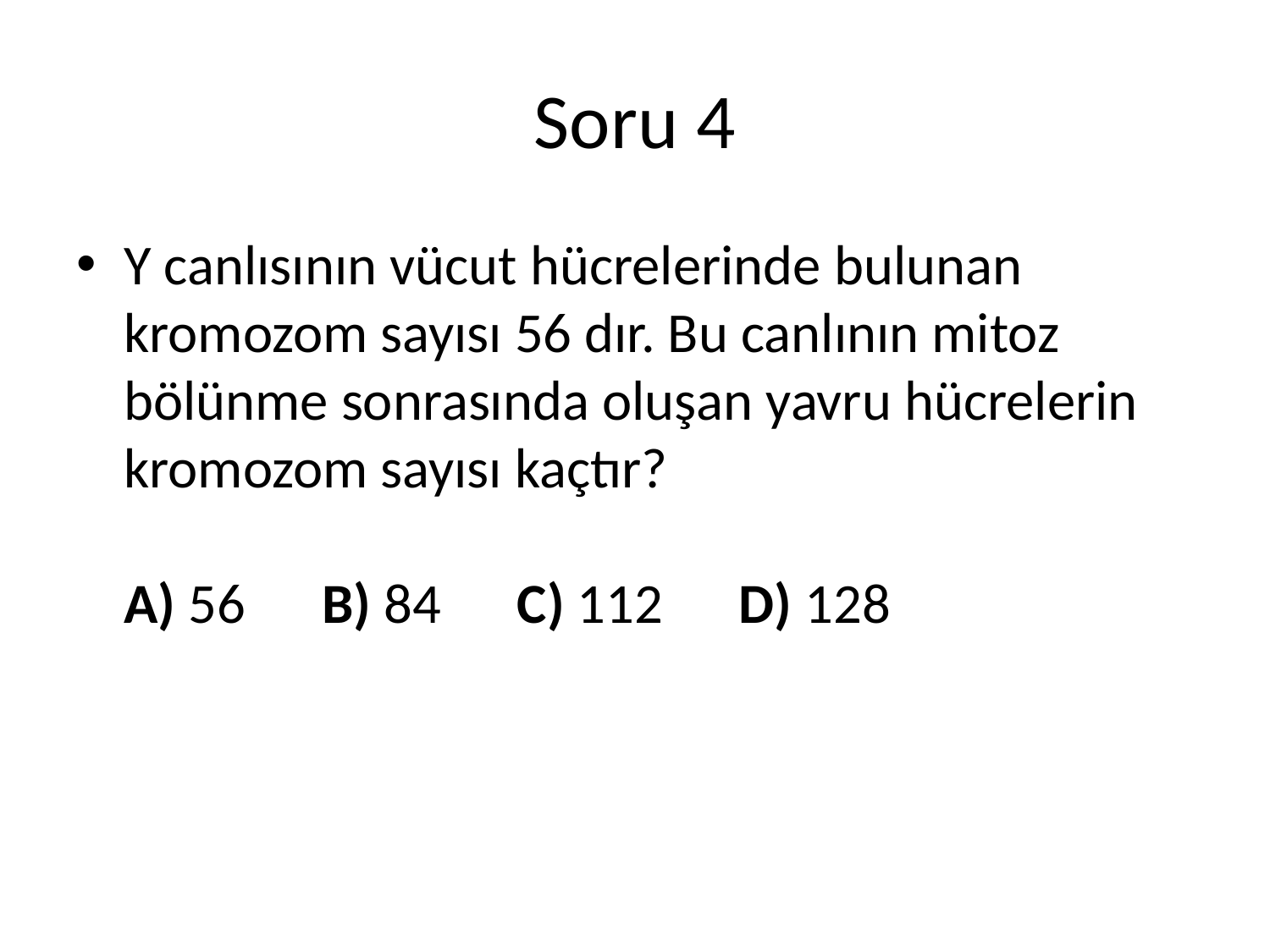

# Soru 4
Y canlısının vücut hücrelerinde bulunan kromozom sayısı 56 dır. Bu canlının mitoz bölünme sonrasında oluşan yavru hücrelerin kromozom sayısı kaçtır? 
A) 56      B) 84      C) 112      D) 128